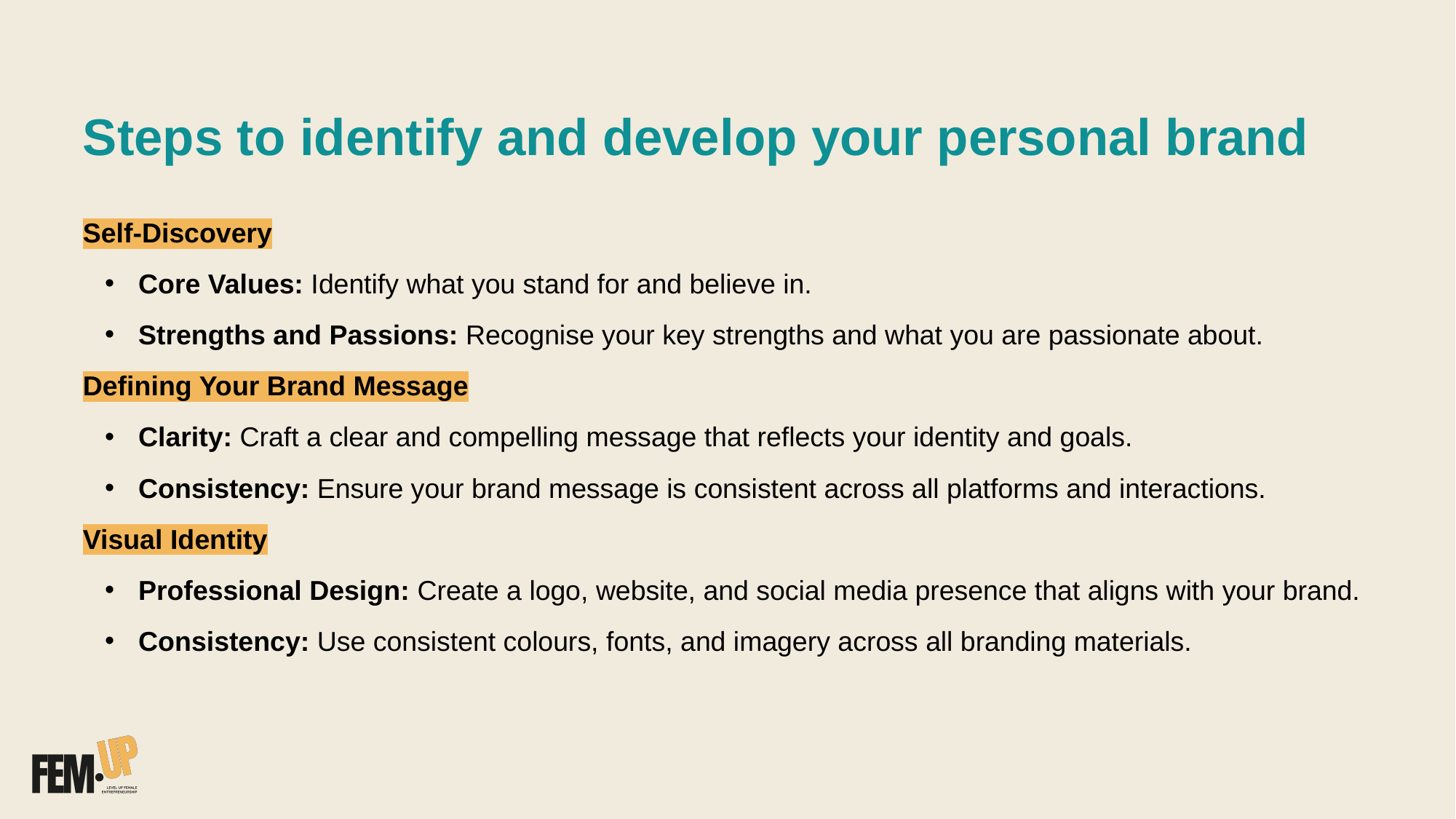

# Steps to identify and develop your personal brand
Self-Discovery
 Core Values: Identify what you stand for and believe in.
 Strengths and Passions: Recognise your key strengths and what you are passionate about.
Defining Your Brand Message
 Clarity: Craft a clear and compelling message that reflects your identity and goals.
 Consistency: Ensure your brand message is consistent across all platforms and interactions.
Visual Identity
 Professional Design: Create a logo, website, and social media presence that aligns with your brand.
 Consistency: Use consistent colours, fonts, and imagery across all branding materials.